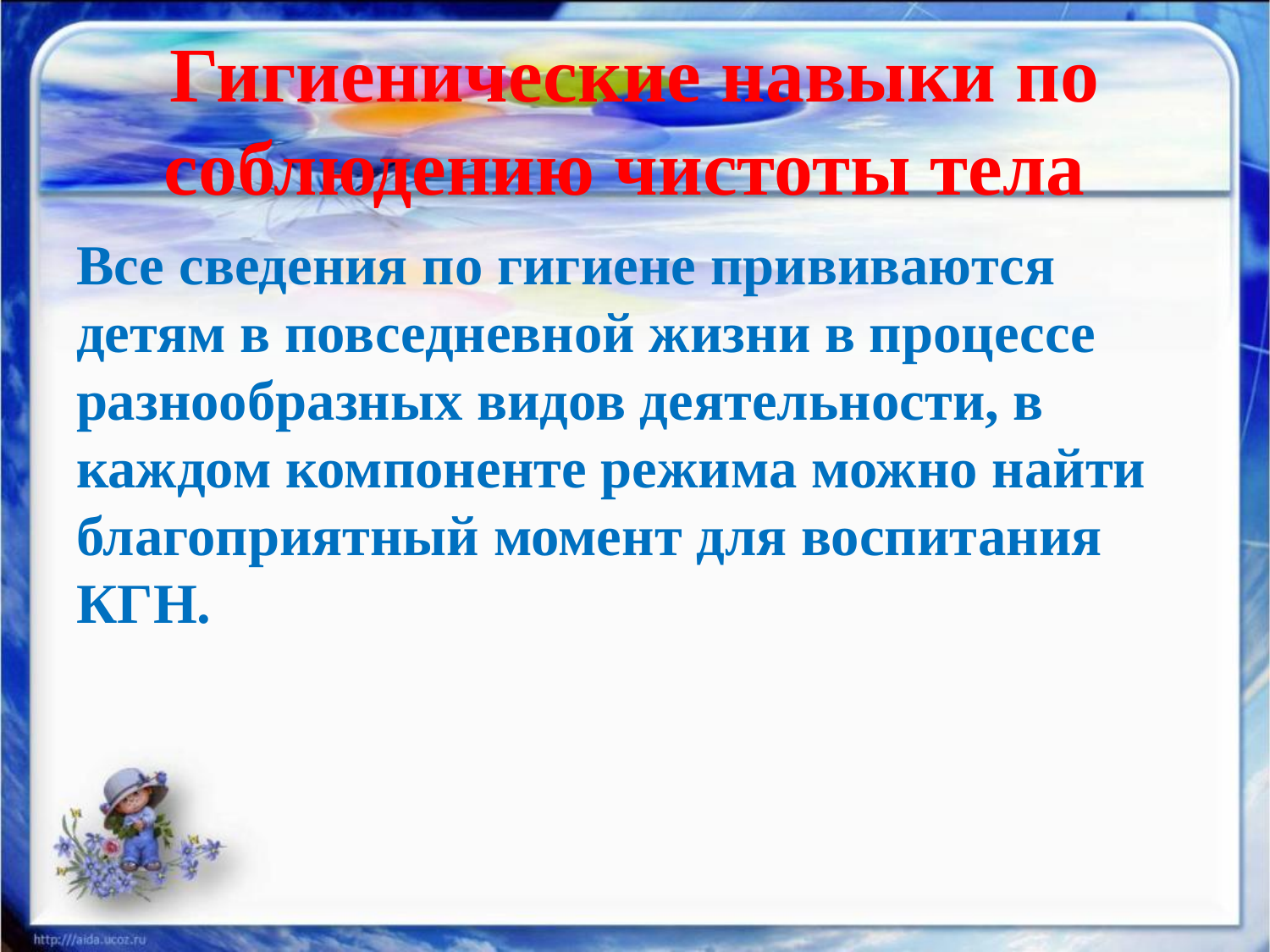

# Гигиенические навыки по соблюдению чистоты тела
Все сведения по гигиене прививаются детям в повседневной жизни в процессе разнообразных видов деятельности, в каждом компоненте режима можно найти благоприятный момент для воспитания КГН.